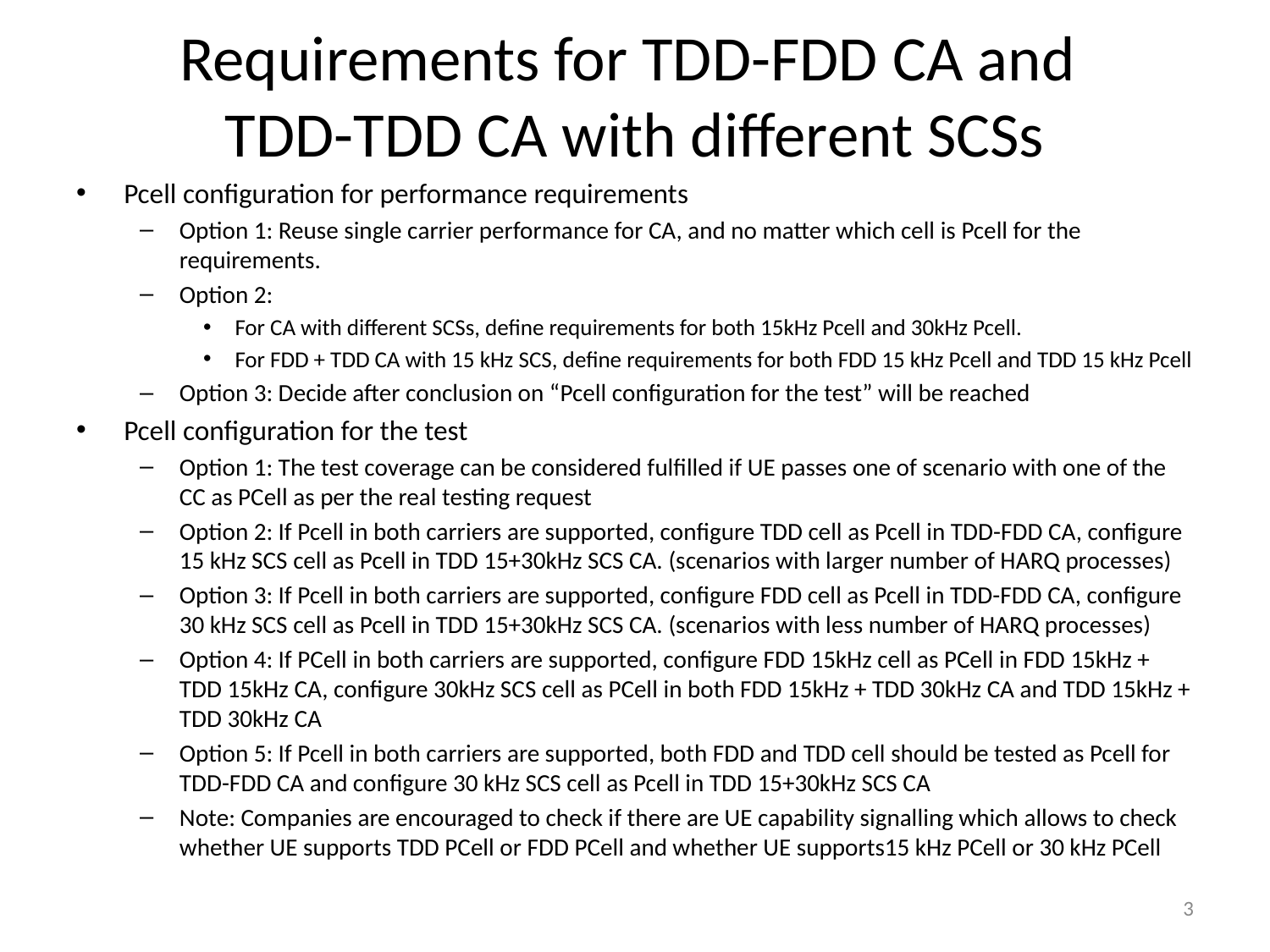

# Requirements for TDD-FDD CA and TDD-TDD CA with different SCSs
Pcell configuration for performance requirements
Option 1: Reuse single carrier performance for CA, and no matter which cell is Pcell for the requirements.
Option 2:
For CA with different SCSs, define requirements for both 15kHz Pcell and 30kHz Pcell.
For FDD + TDD CA with 15 kHz SCS, define requirements for both FDD 15 kHz Pcell and TDD 15 kHz Pcell
Option 3: Decide after conclusion on “Pcell configuration for the test” will be reached
Pcell configuration for the test
Option 1: The test coverage can be considered fulfilled if UE passes one of scenario with one of the CC as PCell as per the real testing request
Option 2: If Pcell in both carriers are supported, configure TDD cell as Pcell in TDD-FDD CA, configure 15 kHz SCS cell as Pcell in TDD 15+30kHz SCS CA. (scenarios with larger number of HARQ processes)
Option 3: If Pcell in both carriers are supported, configure FDD cell as Pcell in TDD-FDD CA, configure 30 kHz SCS cell as Pcell in TDD 15+30kHz SCS CA. (scenarios with less number of HARQ processes)
Option 4: If PCell in both carriers are supported, configure FDD 15kHz cell as PCell in FDD 15kHz + TDD 15kHz CA, configure 30kHz SCS cell as PCell in both FDD 15kHz + TDD 30kHz CA and TDD 15kHz + TDD 30kHz CA
Option 5: If Pcell in both carriers are supported, both FDD and TDD cell should be tested as Pcell for TDD-FDD CA and configure 30 kHz SCS cell as Pcell in TDD 15+30kHz SCS CA
Note: Companies are encouraged to check if there are UE capability signalling which allows to check whether UE supports TDD PCell or FDD PCell and whether UE supports15 kHz PCell or 30 kHz PCell
3